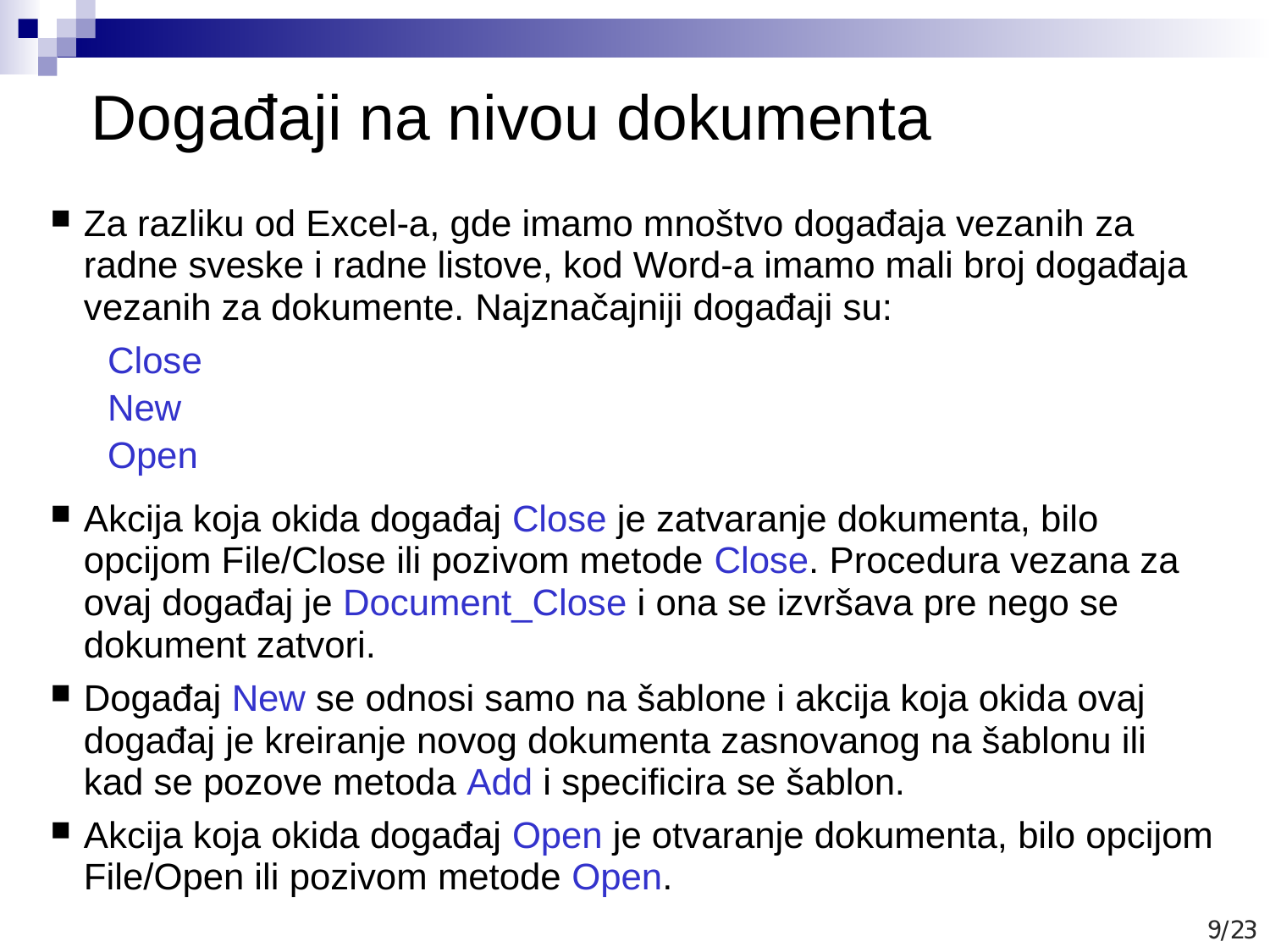

# Događaji na nivou dokumenta
Za razliku od Excel-a, gde imamo mnoštvo događaja vezanih za radne sveske i radne listove, kod Word-a imamo mali broj događaja vezanih za dokumente. Najznačajniji događaji su:
Close
New
Open
Akcija koja okida događaj Close je zatvaranje dokumenta, bilo opcijom File/Close ili pozivom metode Close. Procedura vezana za ovaj događaj je Document_Close i ona se izvršava pre nego se dokument zatvori.
Događaj New se odnosi samo na šablone i akcija koja okida ovaj događaj je kreiranje novog dokumenta zasnovanog na šablonu ili kad se pozove metoda Add i specificira se šablon.
Akcija koja okida događaj Open je otvaranje dokumenta, bilo opcijom File/Open ili pozivom metode Open.
9/23